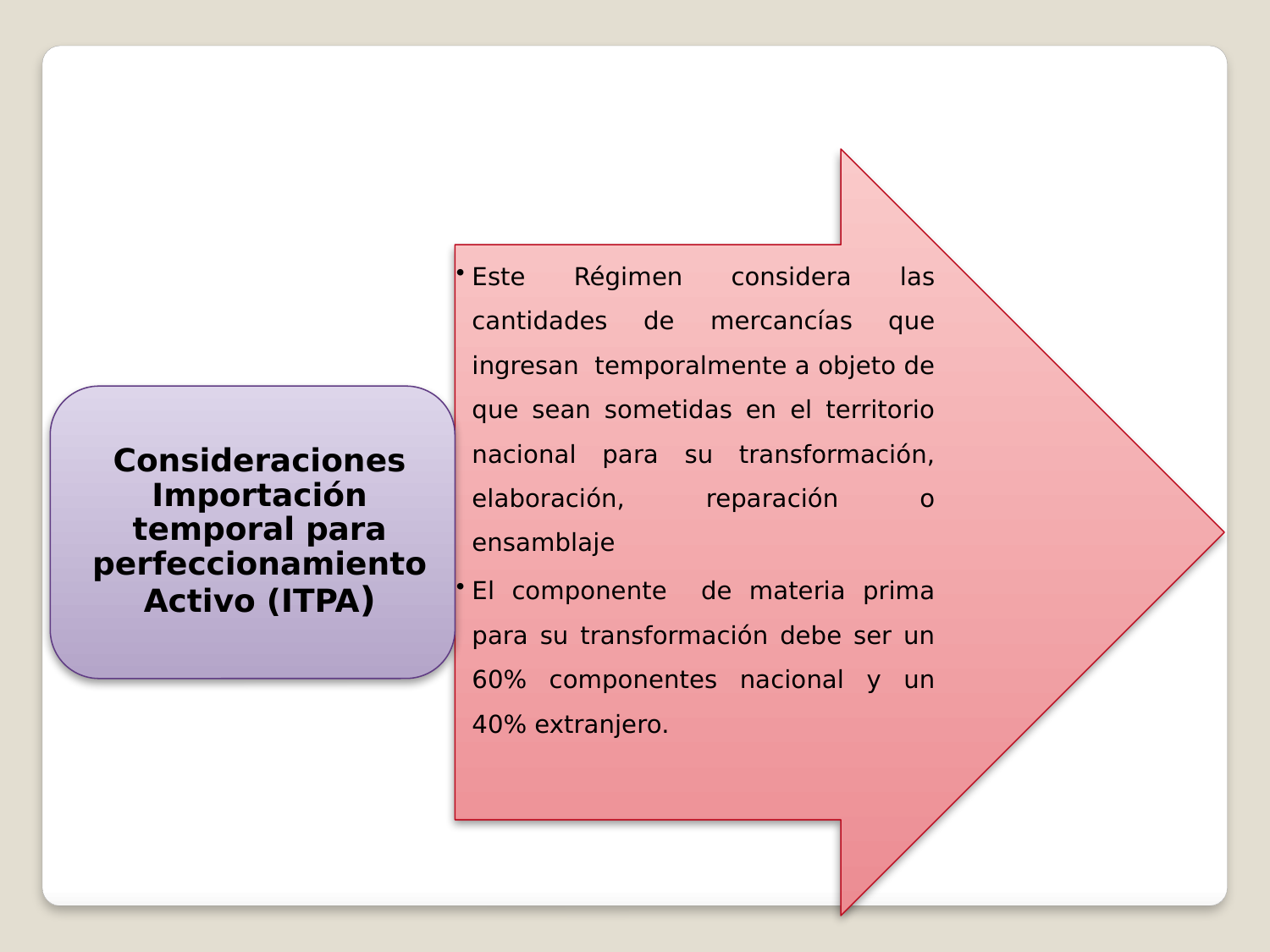

Este Régimen considera las cantidades de mercancías que ingresan  temporalmente a objeto de que sean sometidas en el territorio nacional para su transformación, elaboración, reparación o ensamblaje
El componente  de materia prima para su transformación debe ser un 60% componentes nacional y un 40% extranjero.
Consideraciones Importación temporal para perfeccionamiento Activo (ITPA)